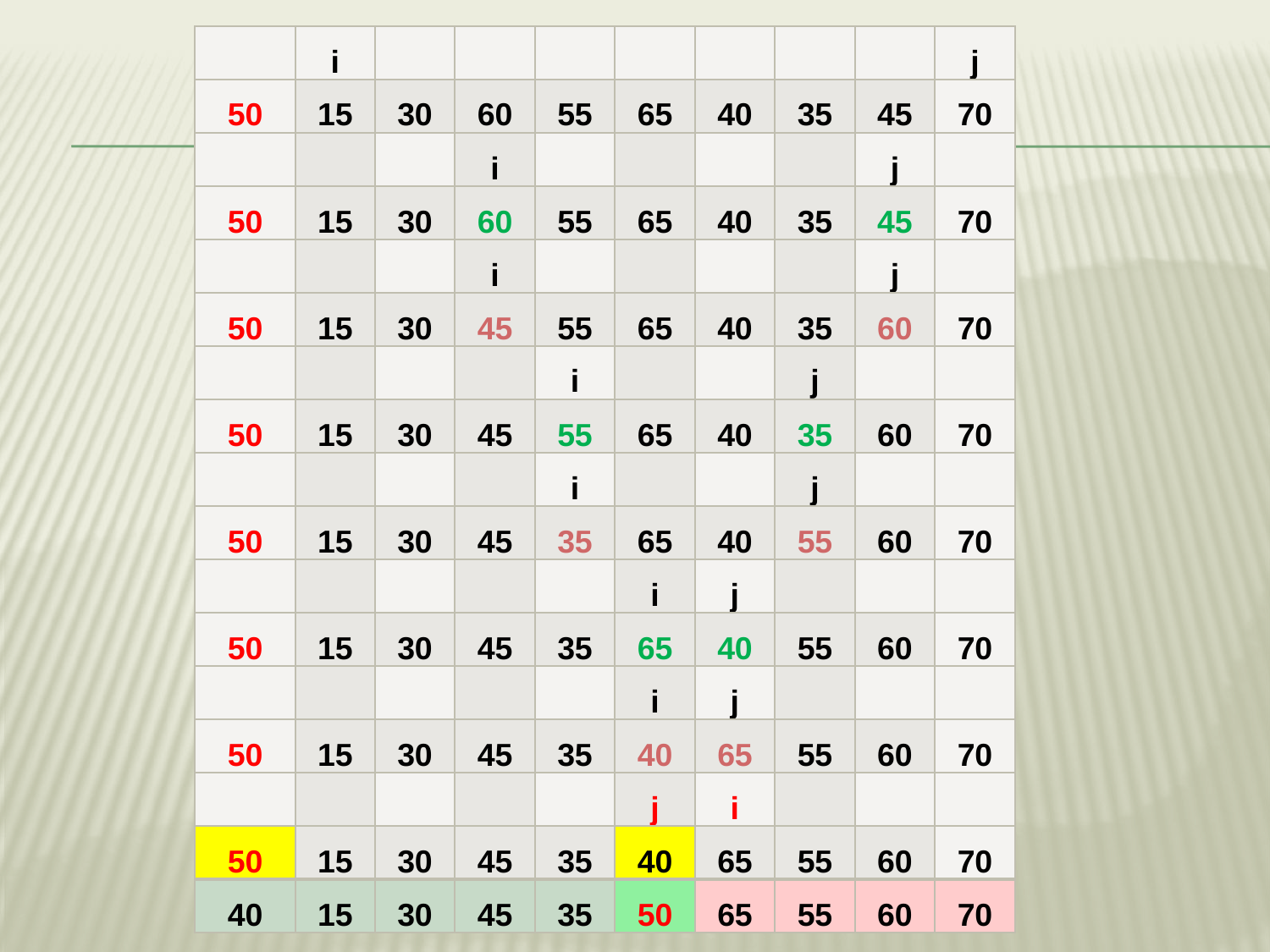

|  | i |  |  |  |  |  |  |  | j |
| --- | --- | --- | --- | --- | --- | --- | --- | --- | --- |
| 50 | 15 | 30 | 60 | 55 | 65 | 40 | 35 | 45 | 70 |
|  |  |  | i |  |  |  |  | j |  |
| 50 | 15 | 30 | 60 | 55 | 65 | 40 | 35 | 45 | 70 |
|  |  |  | i |  |  |  |  | j |  |
| 50 | 15 | 30 | 45 | 55 | 65 | 40 | 35 | 60 | 70 |
|  |  |  |  | i |  |  | j |  |  |
| 50 | 15 | 30 | 45 | 55 | 65 | 40 | 35 | 60 | 70 |
|  |  |  |  | i |  |  | j |  |  |
| 50 | 15 | 30 | 45 | 35 | 65 | 40 | 55 | 60 | 70 |
|  |  |  |  |  | i | j |  |  |  |
| 50 | 15 | 30 | 45 | 35 | 65 | 40 | 55 | 60 | 70 |
|  |  |  |  |  | i | j |  |  |  |
| 50 | 15 | 30 | 45 | 35 | 40 | 65 | 55 | 60 | 70 |
|  |  |  |  |  | j | i |  |  |  |
| 50 | 15 | 30 | 45 | 35 | 40 | 65 | 55 | 60 | 70 |
| 40 | 15 | 30 | 45 | 35 | 50 | 65 | 55 | 60 | 70 |